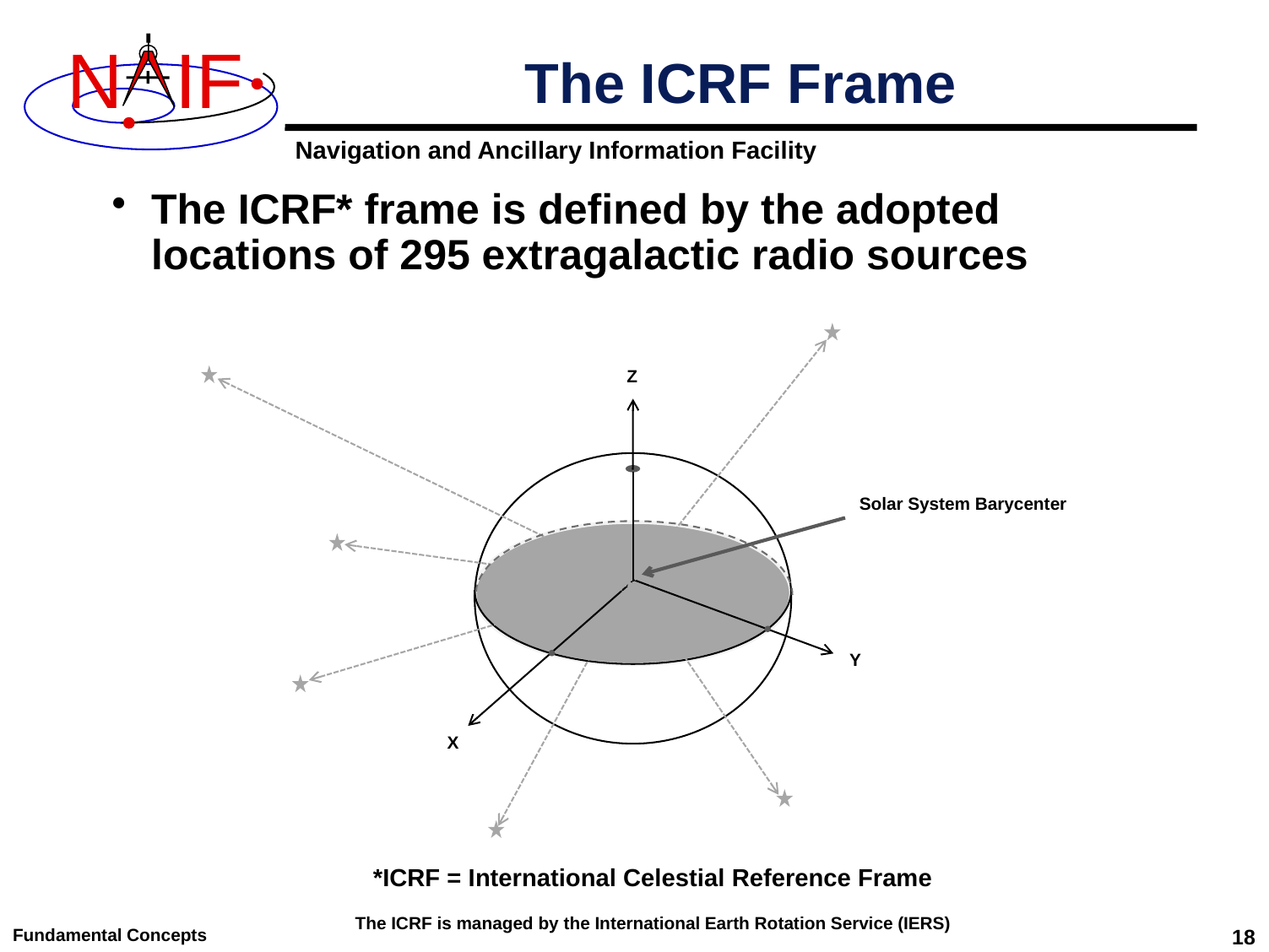

# The ICRF Frame
The ICRF* frame is defined by the adopted locations of 295 extragalactic radio sources

Z

Solar System Barycenter

Y

X

*ICRF = International Celestial Reference Frame

The ICRF is managed by the International Earth Rotation Service (IERS)
Fundamental Concepts
18